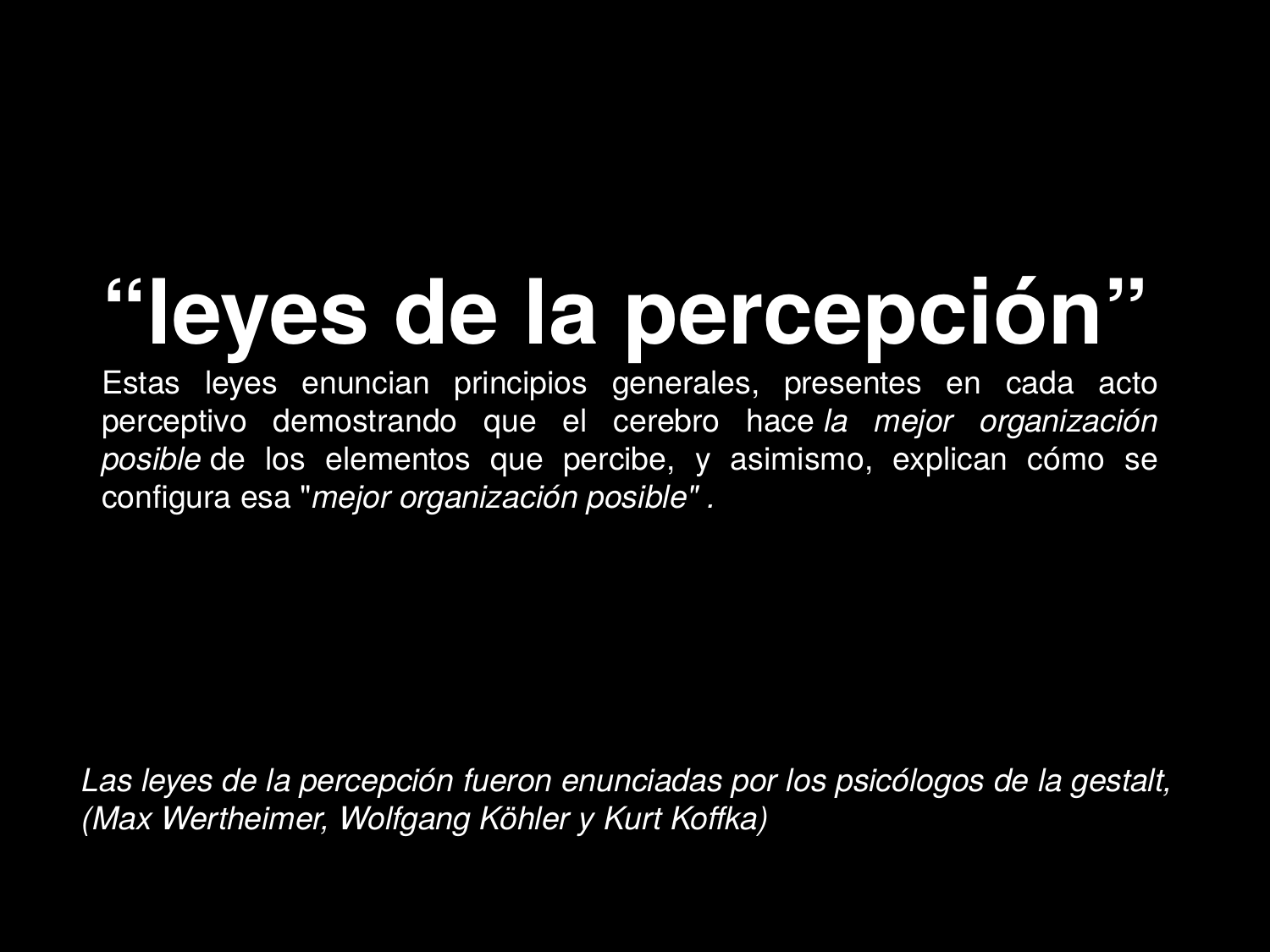

“leyes de la percepción”
Estas leyes enuncian principios generales, presentes en cada acto perceptivo demostrando que el cerebro hace la mejor organización posible de los elementos que percibe, y asimismo, explican cómo se configura esa "mejor organización posible" .
Las leyes de la percepción fueron enunciadas por los psicólogos de la gestalt, (Max Wertheimer, Wolfgang Köhler y Kurt Koffka)